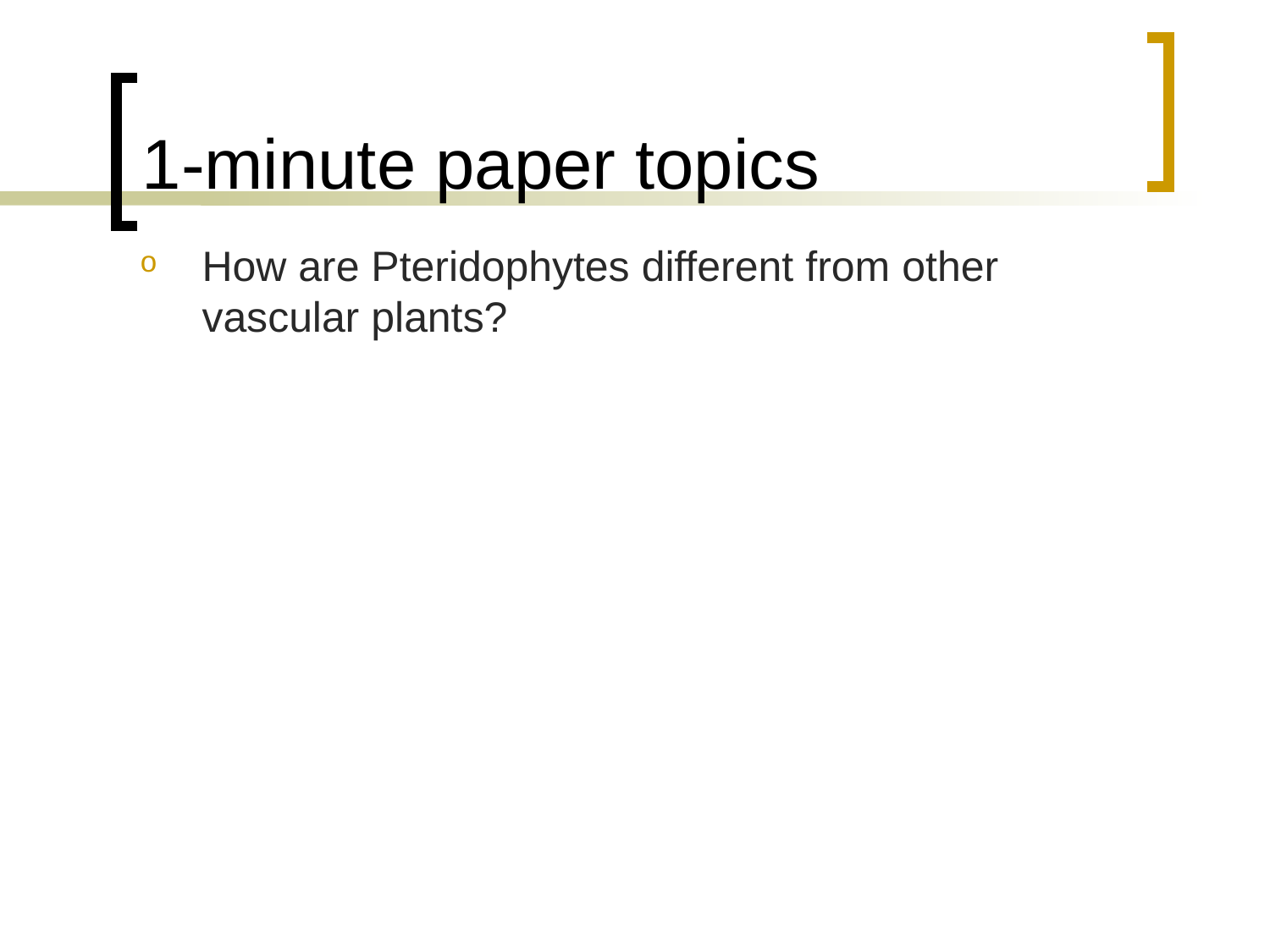

# 1-minute paper topics
How are Pteridophytes different from other vascular plants?